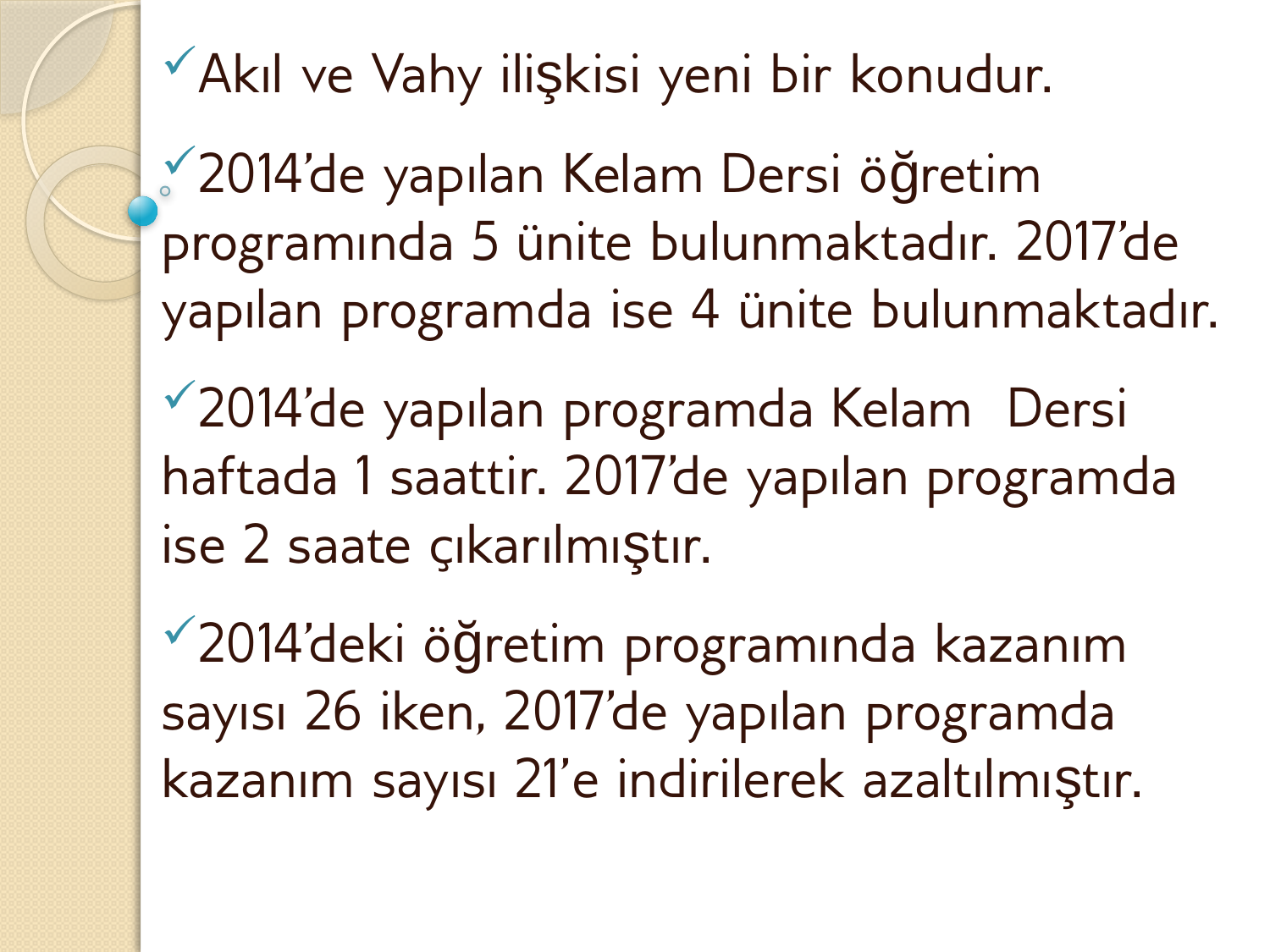

Akıl ve Vahy ilişkisi yeni bir konudur.
2014’de yapılan Kelam Dersi öğretim programında 5 ünite bulunmaktadır. 2017’de yapılan programda ise 4 ünite bulunmaktadır.
2014’de yapılan programda Kelam  Dersi haftada 1 saattir. 2017’de yapılan programda ise 2 saate çıkarılmıştır.
2014’deki öğretim programında kazanım sayısı 26 iken, 2017’de yapılan programda kazanım sayısı 21’e indirilerek azaltılmıştır.